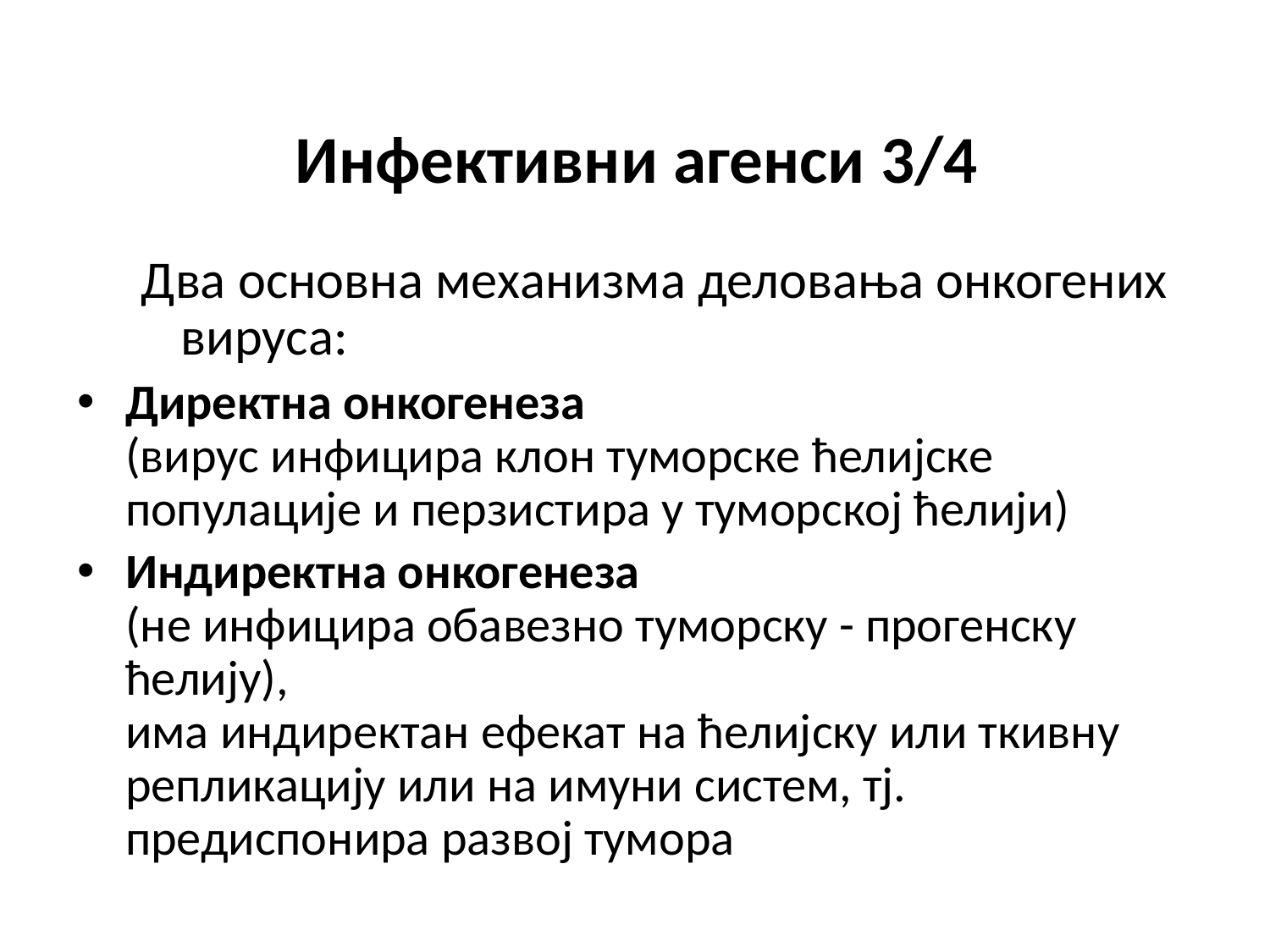

# Инфективни агенси 3/4
Два основна механизма деловања онкогених вируса:
Директна онкогенеза
(вирус инфицира клон туморске ћелијске популације и перзистира у туморској ћелији)
Индиректна онкогенеза
(не инфицира обавезно туморску - прогенску ћелију),
има индиректан ефекат на ћелијску или ткивну репликацију или на имуни систем, тј. предиспонира развој тумора